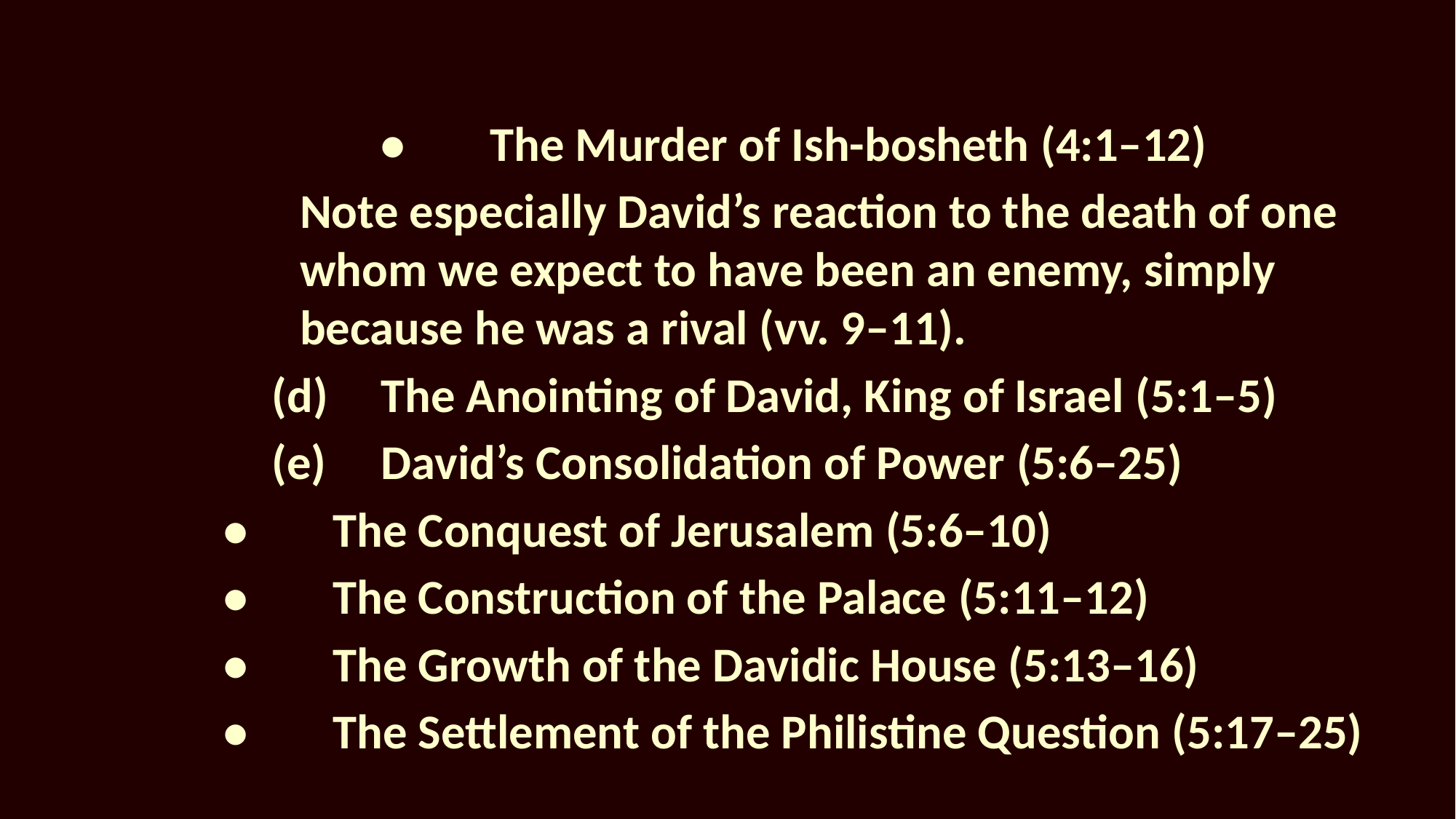

•	The Murder of Ish-bosheth (4:1–12)
Note especially David’s reaction to the death of one whom we expect to have been an enemy, simply because he was a rival (vv. 9–11).
		(d)	The Anointing of David, King of Israel (5:1–5)
		(e)	David’s Consolidation of Power (5:6–25)
•	The Conquest of Jerusalem (5:6–10)
•	The Construction of the Palace (5:11–12)
•	The Growth of the Davidic House (5:13–16)
•	The Settlement of the Philistine Question (5:17–25)